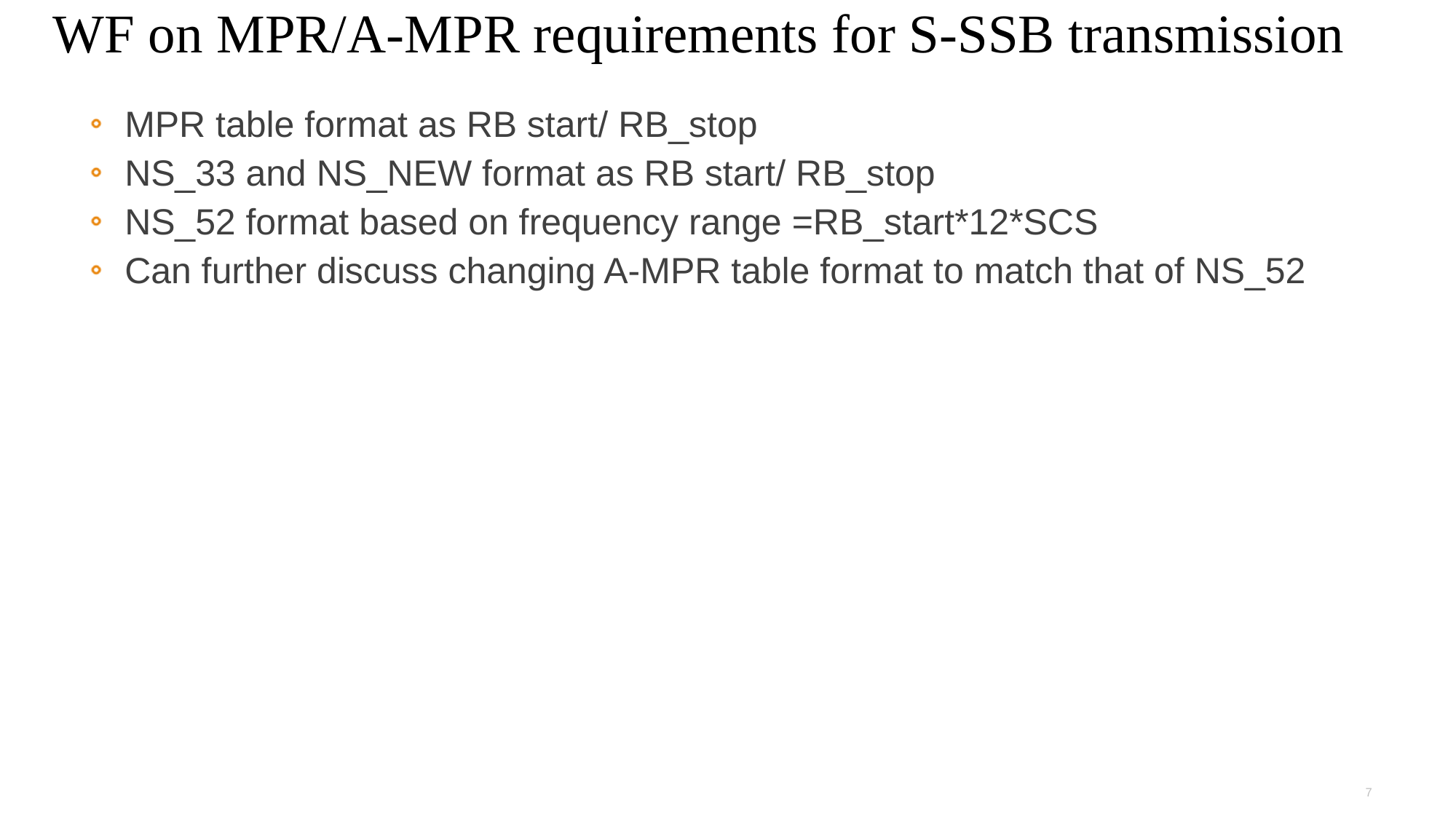

# WF on MPR/A-MPR requirements for S-SSB transmission
MPR table format as RB start/ RB_stop
NS_33 and NS_NEW format as RB start/ RB_stop
NS_52 format based on frequency range =RB_start*12*SCS
Can further discuss changing A-MPR table format to match that of NS_52